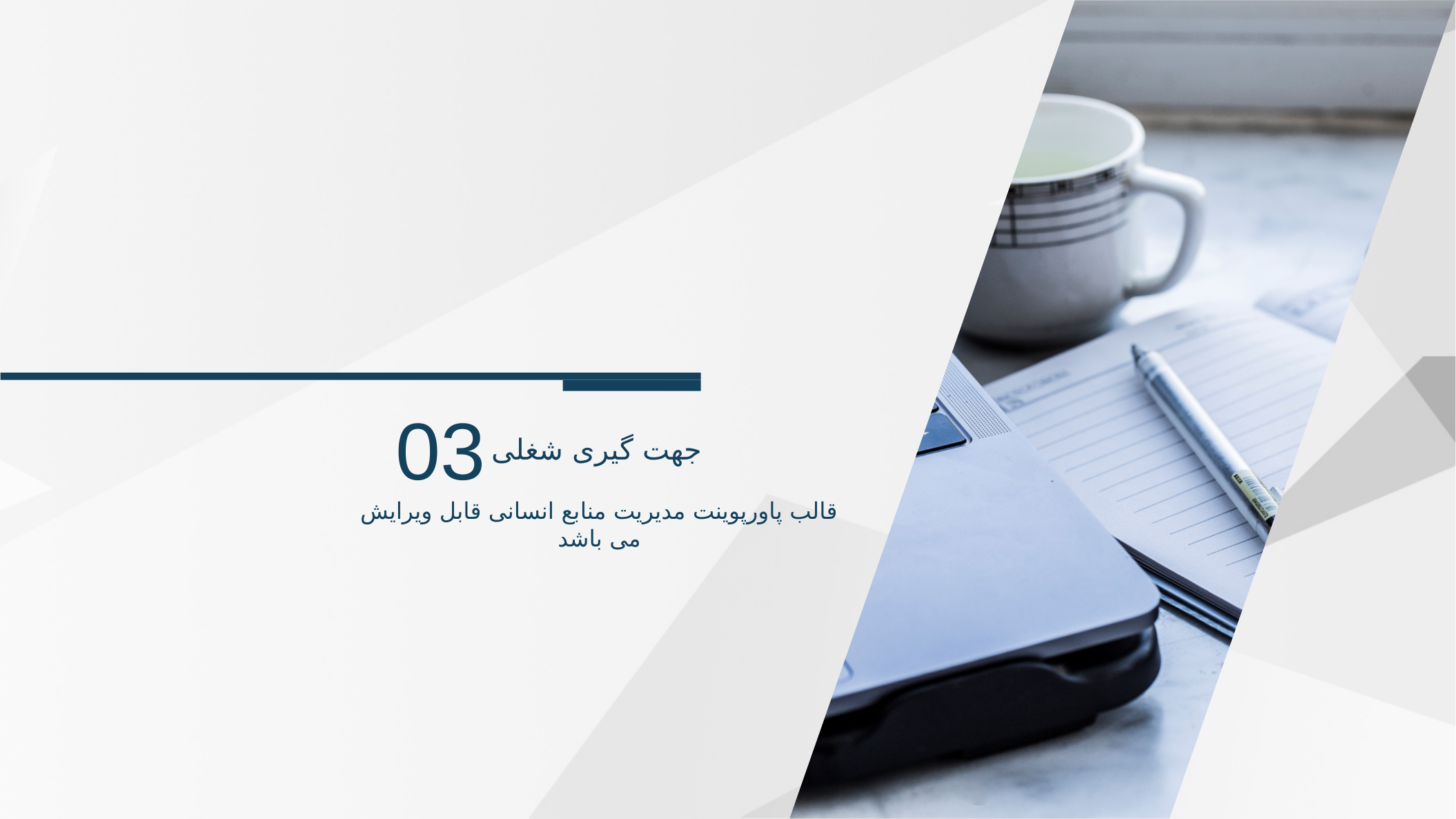

03
جهت گیری شغلی
قالب پاورپوینت مدیریت منابع انسانی قابل ویرایش می باشد